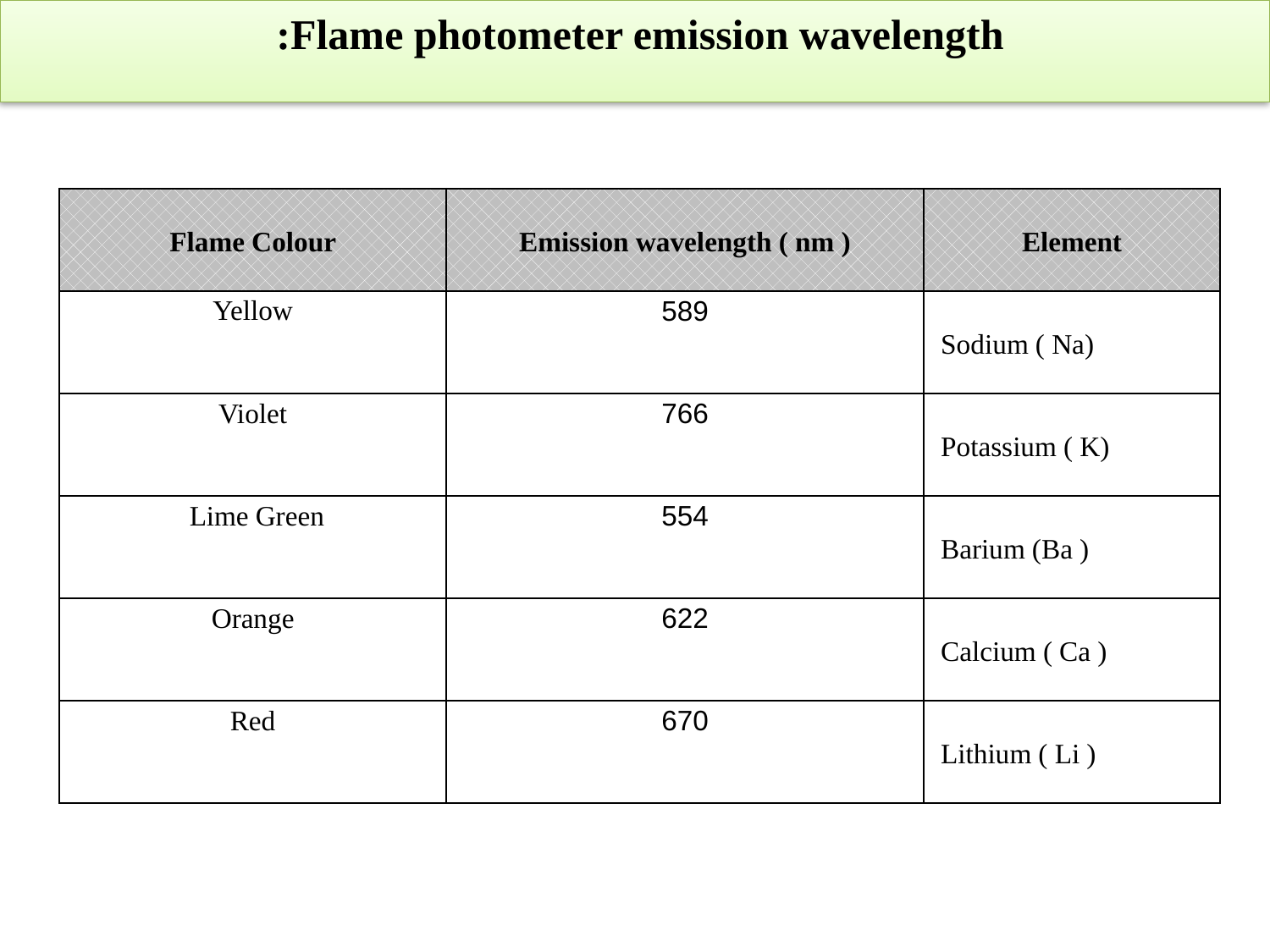

Flame photometer emission wavelength:

| Flame Colour | Emission wavelength ( nm ) | Element |
| --- | --- | --- |
| Yellow | 589 | Sodium ( Na) |
| Violet | 766 | Potassium ( K) |
| Lime Green | 554 | Barium (Ba ) |
| Orange | 622 | Calcium ( Ca ) |
| Red | 670 | Lithium ( Li ) |